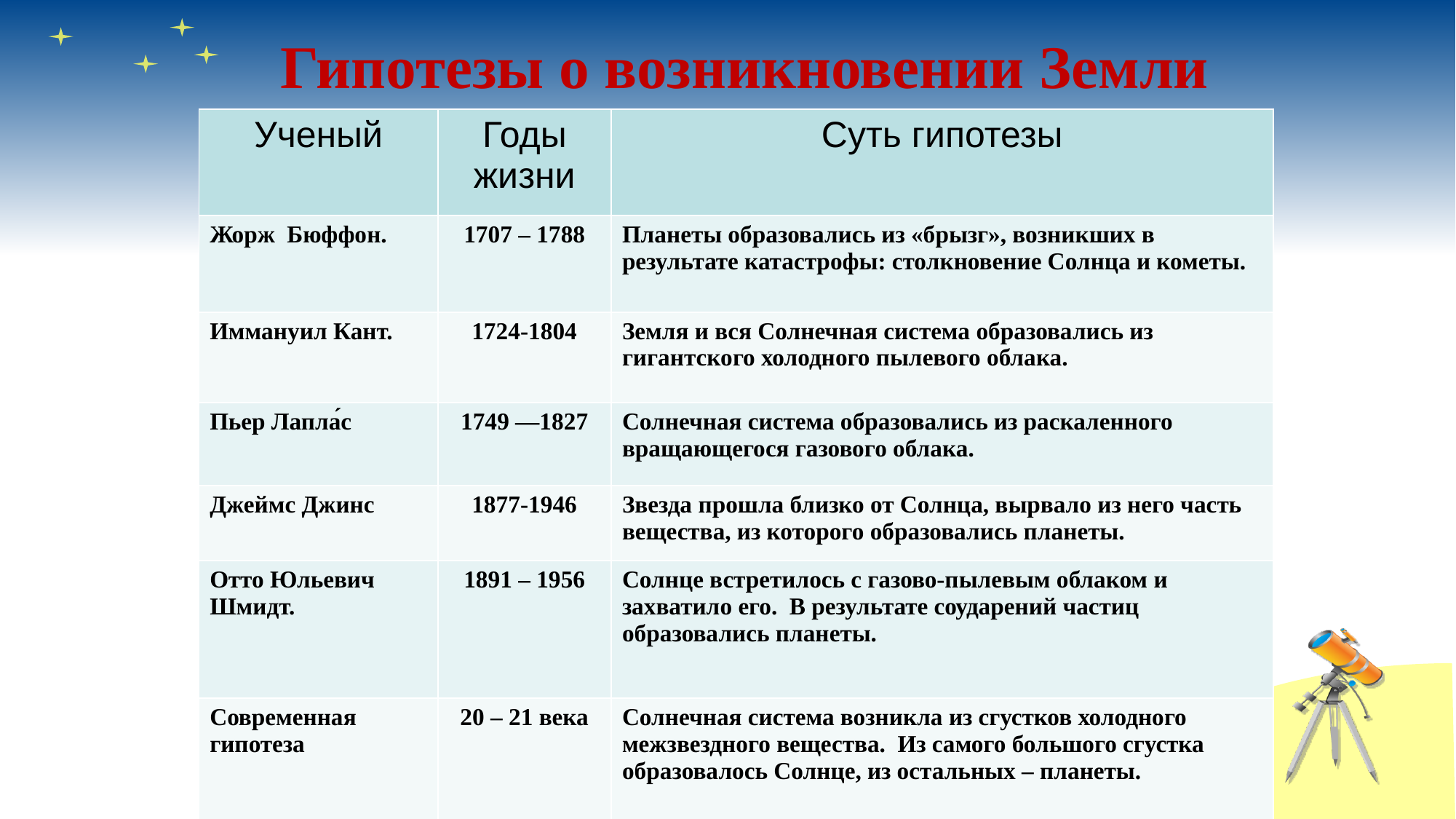

# Гипотезы о возникновении Земли
| Ученый | Годы жизни | Суть гипотезы |
| --- | --- | --- |
| Жорж Бюффон. | 1707 – 1788 | Планеты образовались из «брызг», возникших в результате катастрофы: столкновение Солнца и кометы. |
| Иммануил Кант. | 1724-1804 | Земля и вся Солнечная система образовались из гигантского холодного пылевого облака. |
| Пьер Лапла́с | 1749 —1827 | Солнечная система образовались из раскаленного вращающегося газового облака. |
| Джеймс Джинс | 1877-1946 | Звезда прошла близко от Солнца, вырвало из него часть вещества, из которого образовались планеты. |
| Отто Юльевич Шмидт. | 1891 – 1956 | Солнце встретилось с газово-пылевым облаком и захватило его. В результате соударений частиц образовались планеты. |
| Современная гипотеза | 20 – 21 века | Солнечная система возникла из сгустков холодного межзвездного вещества. Из самого большого сгустка образовалось Солнце, из остальных – планеты. |